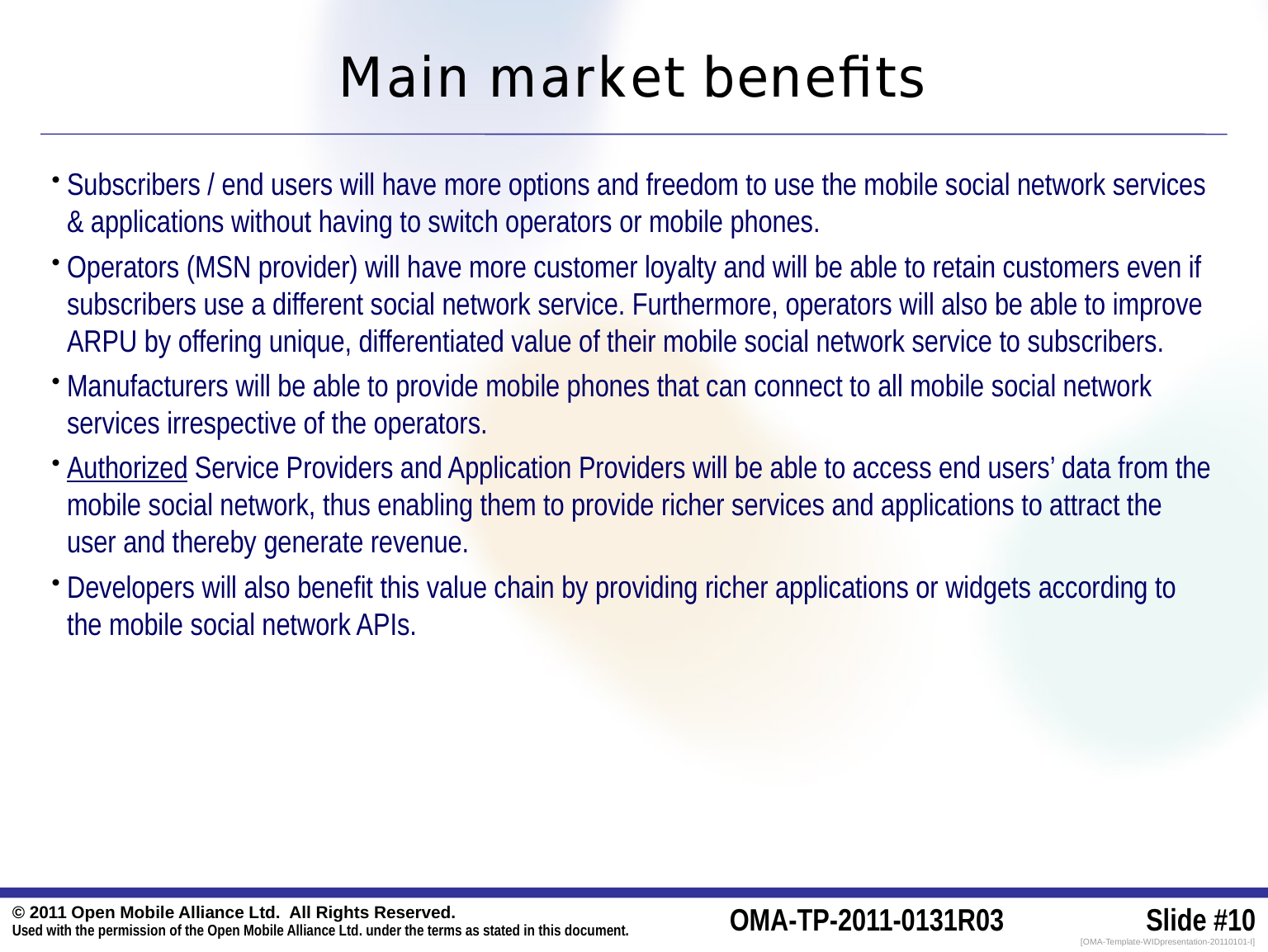

Main market benefits
Subscribers / end users will have more options and freedom to use the mobile social network services & applications without having to switch operators or mobile phones.
Operators (MSN provider) will have more customer loyalty and will be able to retain customers even if subscribers use a different social network service. Furthermore, operators will also be able to improve ARPU by offering unique, differentiated value of their mobile social network service to subscribers.
Manufacturers will be able to provide mobile phones that can connect to all mobile social network services irrespective of the operators.
Authorized Service Providers and Application Providers will be able to access end users’ data from the mobile social network, thus enabling them to provide richer services and applications to attract the user and thereby generate revenue.
Developers will also benefit this value chain by providing richer applications or widgets according to the mobile social network APIs.